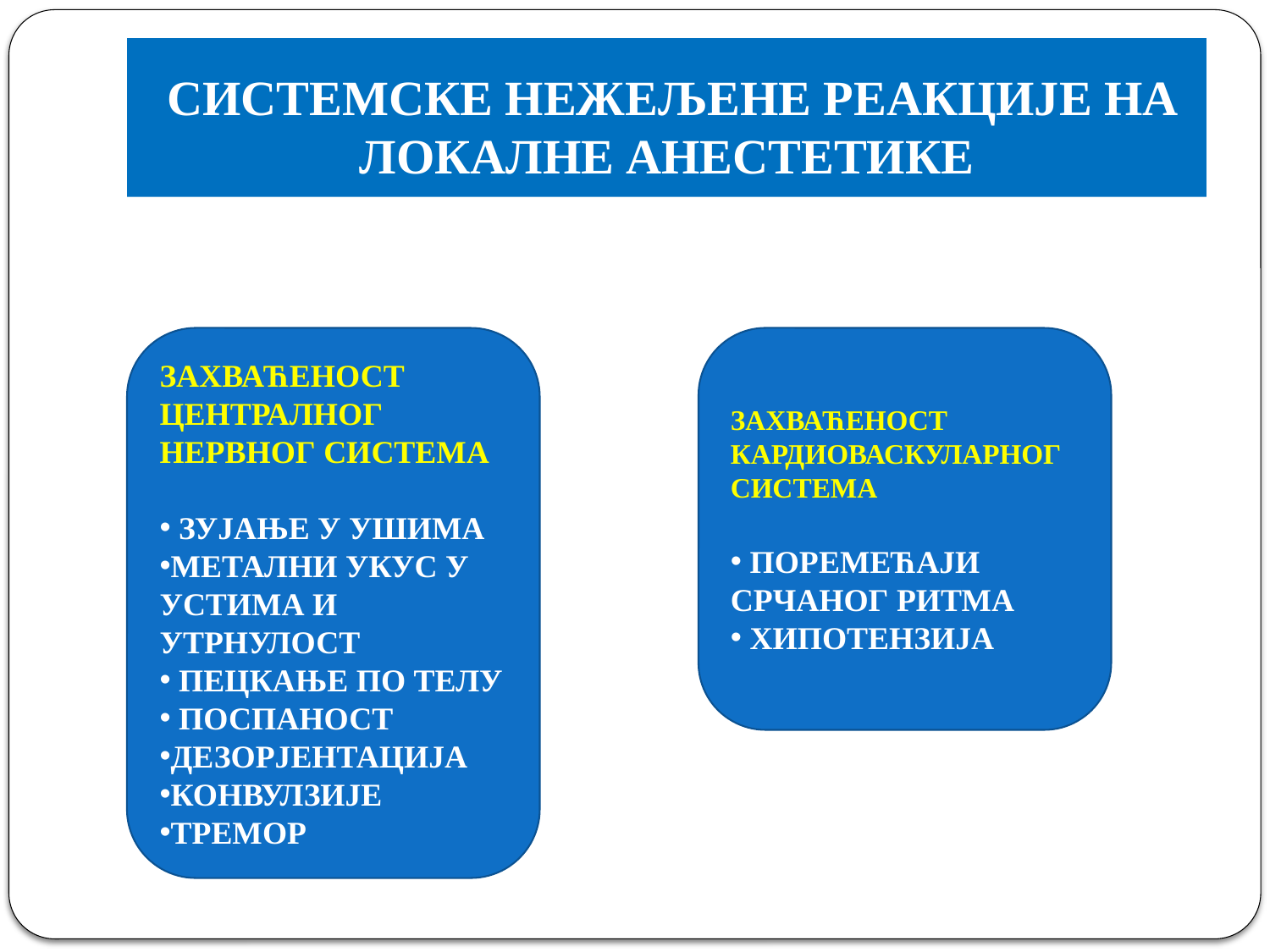

# СИСТЕМСКЕ НЕЖЕЉЕНЕ РЕАКЦИЈЕ НА ЛОКАЛНЕ АНЕСТЕТИКЕ

ЗАХВАЋЕНОСТ ЦЕНТРАЛНОГ НЕРВНОГ СИСТЕМА

 ЗУЈАЊЕ У УШИМА
МЕТАЛНИ УКУС У УСТИМА И УТРНУЛОСТ
 ПЕЦКАЊЕ ПО ТЕЛУ
 ПОСПАНОСТ
ДЕЗОРЈЕНТАЦИЈА
КОНВУЛЗИЈЕ
ТРЕМОР
ЗАХВАЋЕНОСТ
КАРДИОВАСКУЛАРНОГ СИСТЕМА

 ПОРЕМЕЋАЈИ СРЧАНОГ РИТМА
 ХИПОТЕНЗИЈА